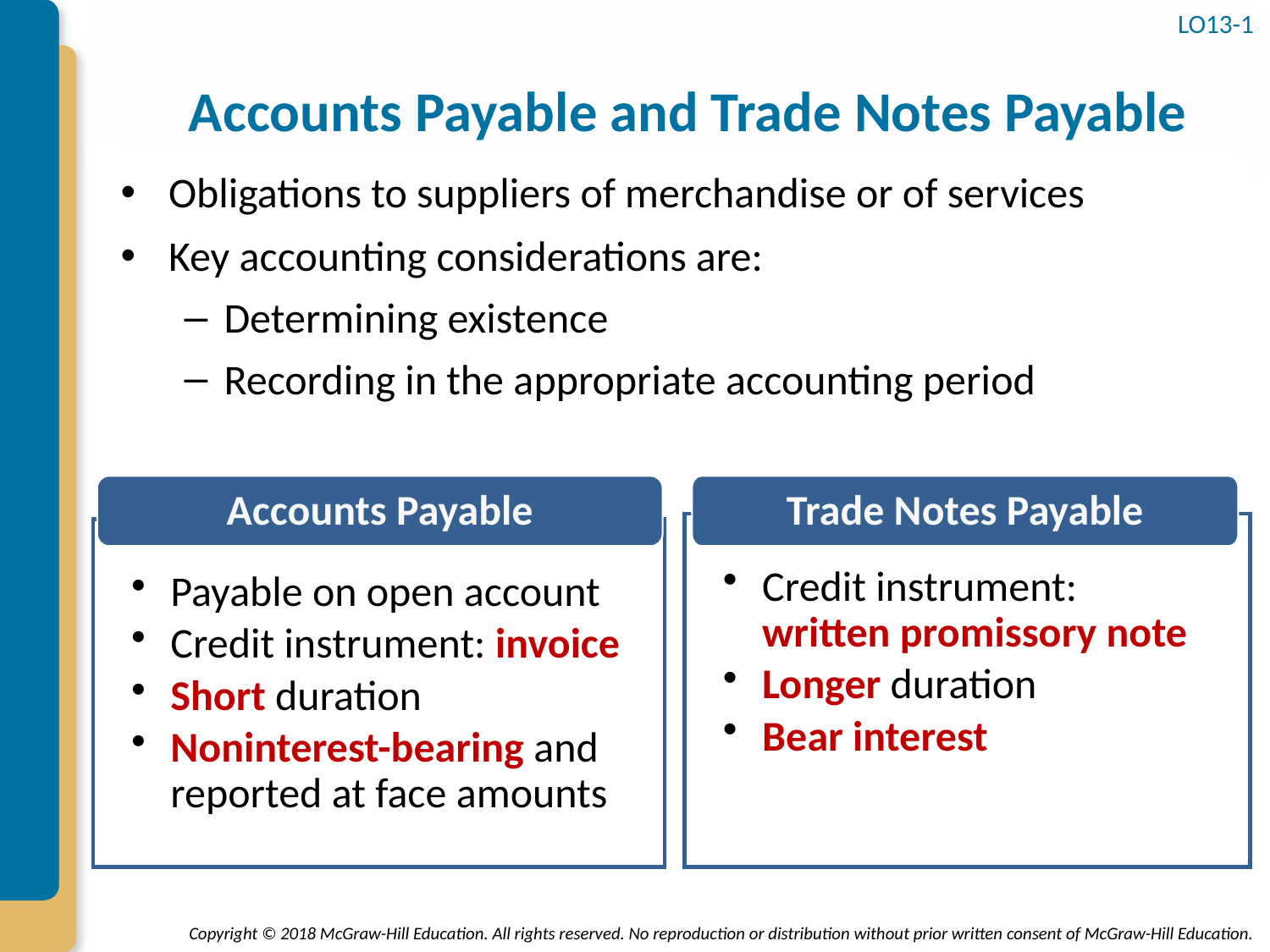

LO13-1
# Accounts Payable and Trade Notes Payable
Obligations to suppliers of merchandise or of services
Key accounting considerations are:
Determining existence
Recording in the appropriate accounting period
Accounts Payable
Trade Notes Payable
Credit instrument: written promissory note
Longer duration
Bear interest
Payable on open account
Credit instrument: invoice
Short duration
Noninterest-bearing and reported at face amounts